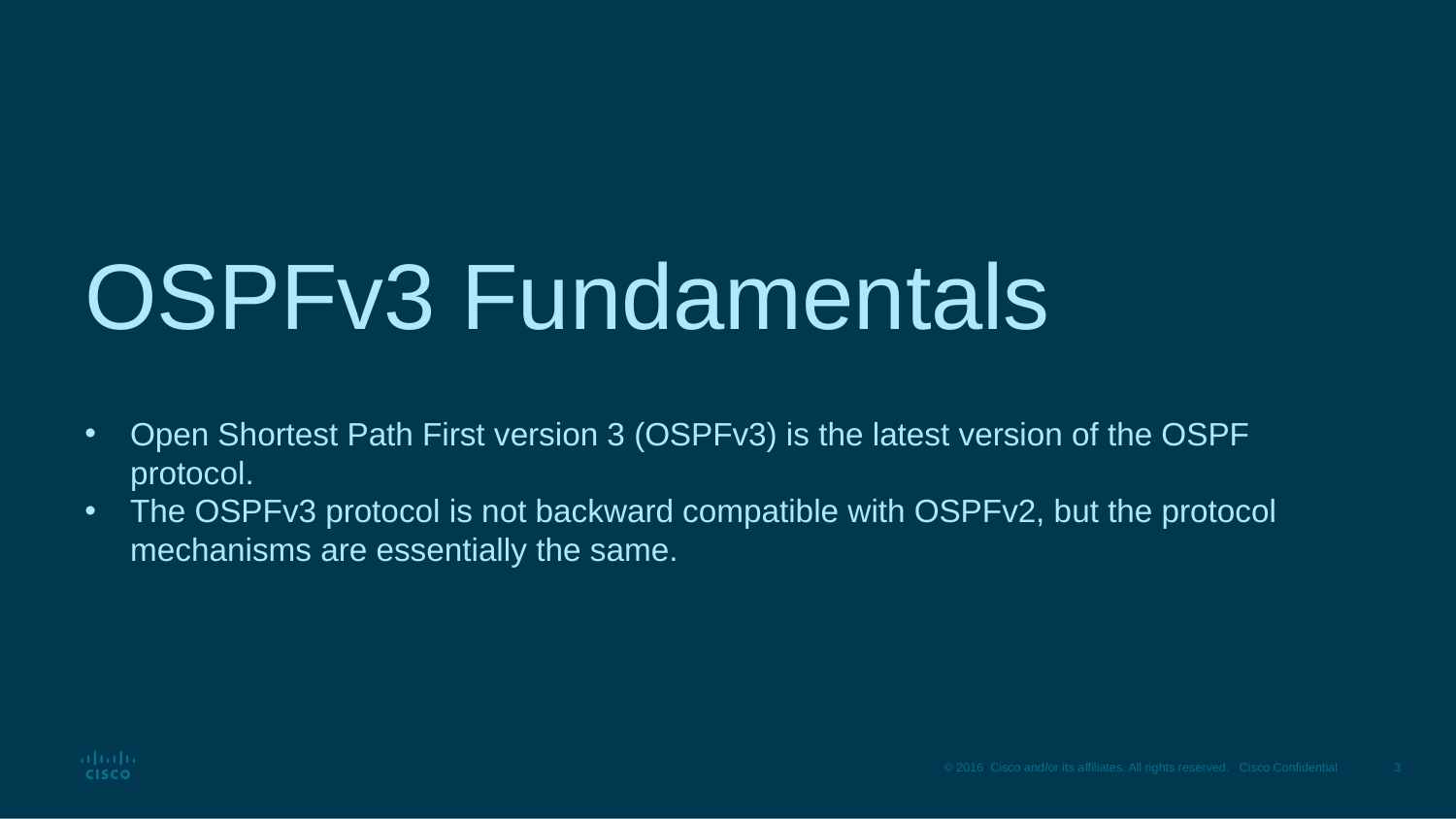

# OSPFv3 Fundamentals
Open Shortest Path First version 3 (OSPFv3) is the latest version of the OSPF protocol.
The OSPFv3 protocol is not backward compatible with OSPFv2, but the protocol mechanisms are essentially the same.